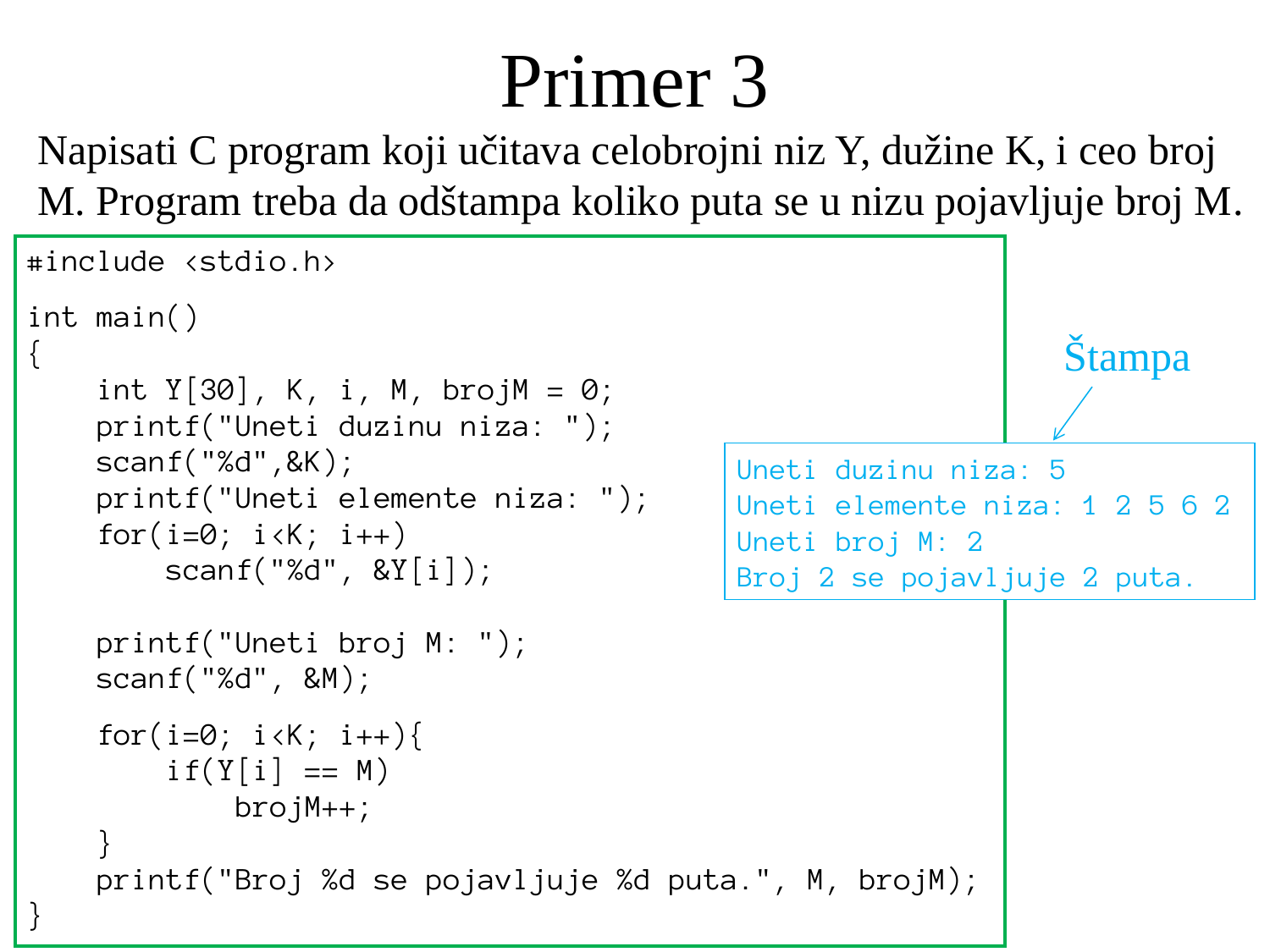

# Primer 3
Napisati C program koji učitava celobrojni niz Y, dužine K, i ceo broj M. Program treba da odštampa koliko puta se u nizu pojavljuje broj M.
#include <stdio.h>

int main()
{
    int Y[30], K, i, M, brojM = 0;
    printf("Uneti duzinu niza: ");
    scanf("%d",&K);
    printf("Uneti elemente niza: ");
    for(i=0; i<K; i++)
        scanf("%d", &Y[i]);

    printf("Uneti broj M: ");
    scanf("%d", &M);

    for(i=0; i<K; i++){
        if(Y[i] == M)
            brojM++;
    }
    printf("Broj %d se pojavljuje %d puta.", M, brojM);
}
Štampa
Uneti duzinu niza: 5
Uneti elemente niza: 1 2 5 6 2
Uneti broj M: 2
Broj 2 se pojavljuje 2 puta.